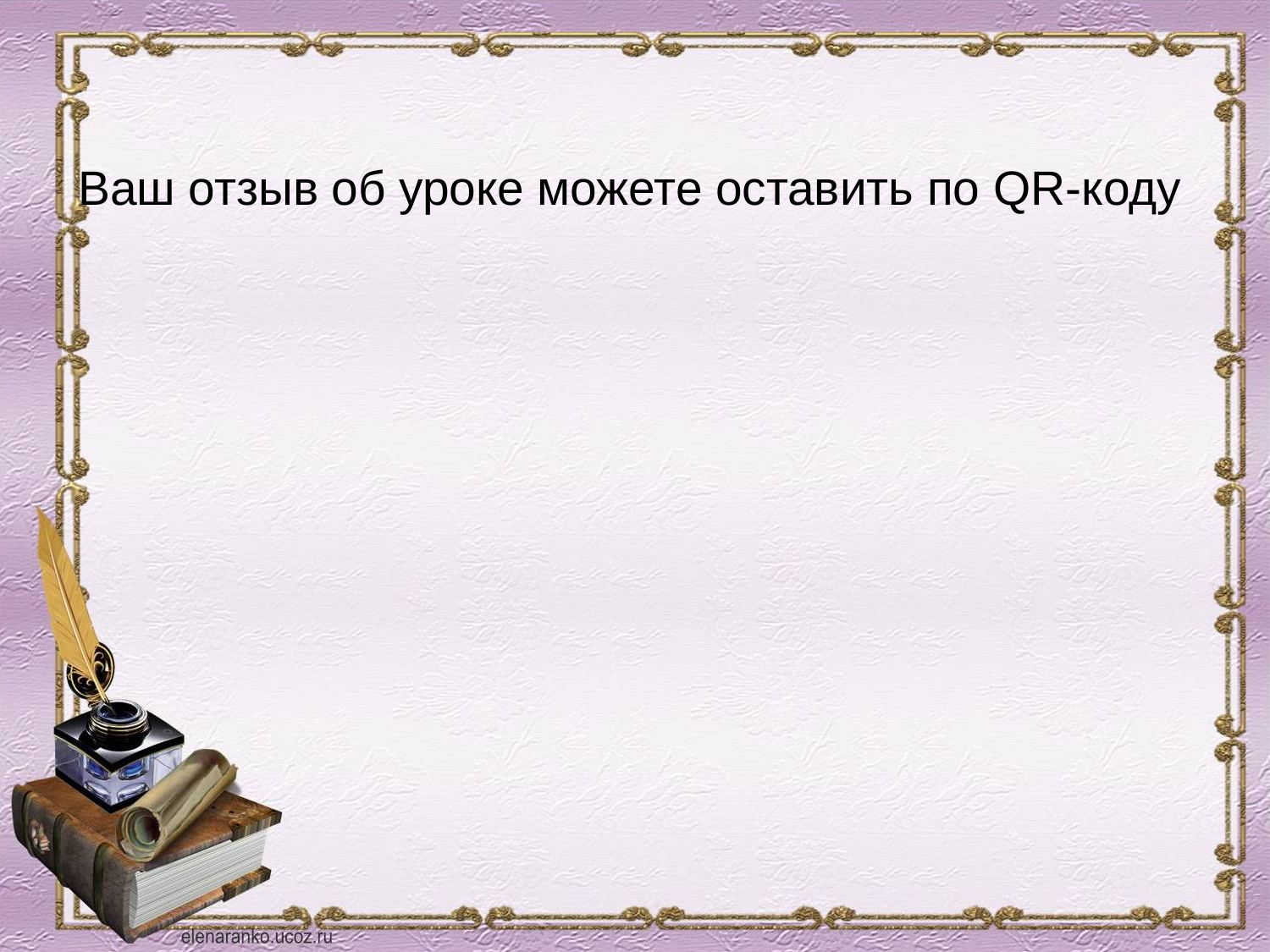

# Ваш отзыв об уроке можете оставить по QR-коду